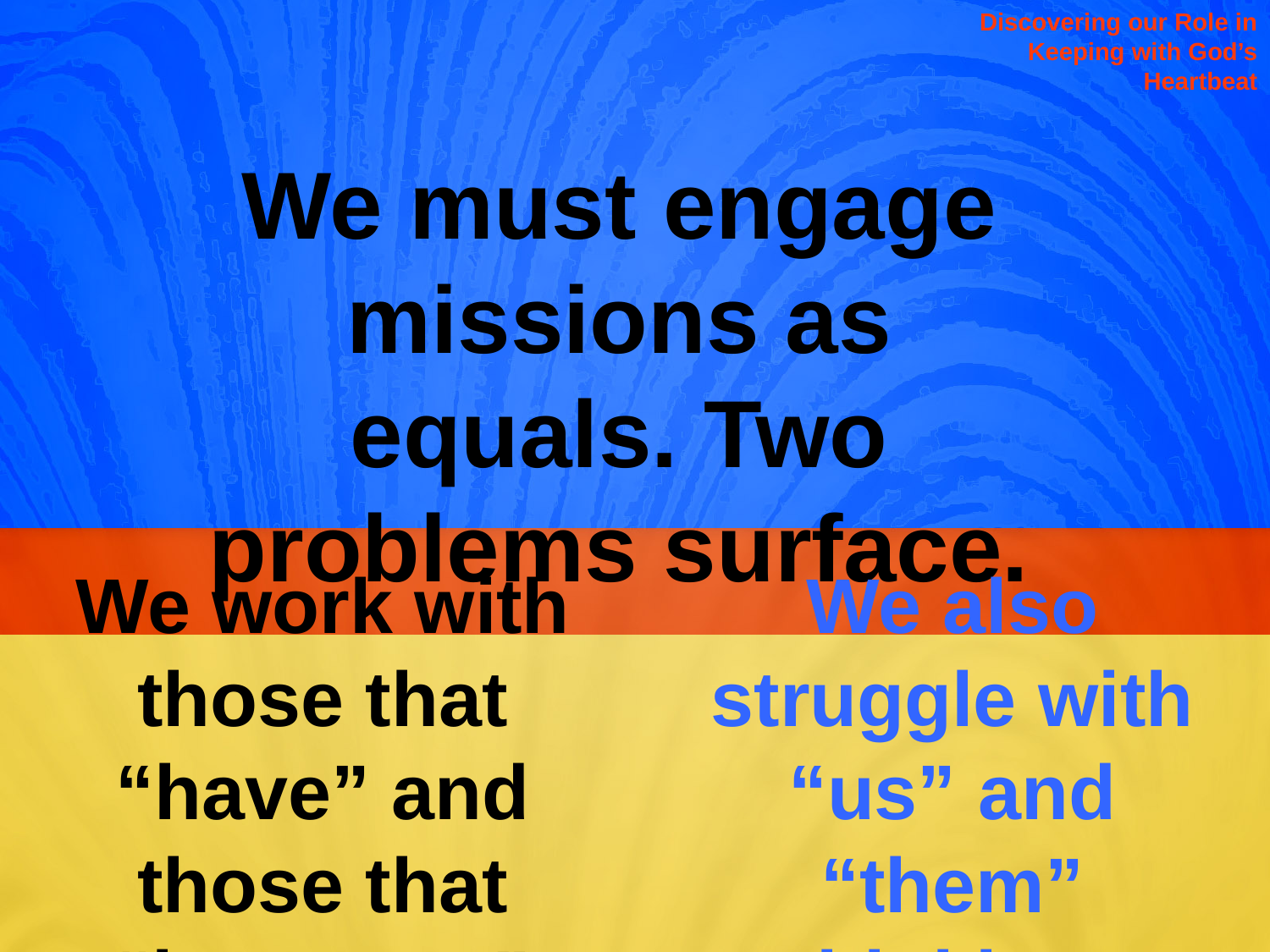

Discovering our Role in Keeping with God’s Heartbeat
We must engage missions as equals. Two problems surface.
We work with those that “have” and those that “have not.”
We also struggle with “us” and “them” thinking.